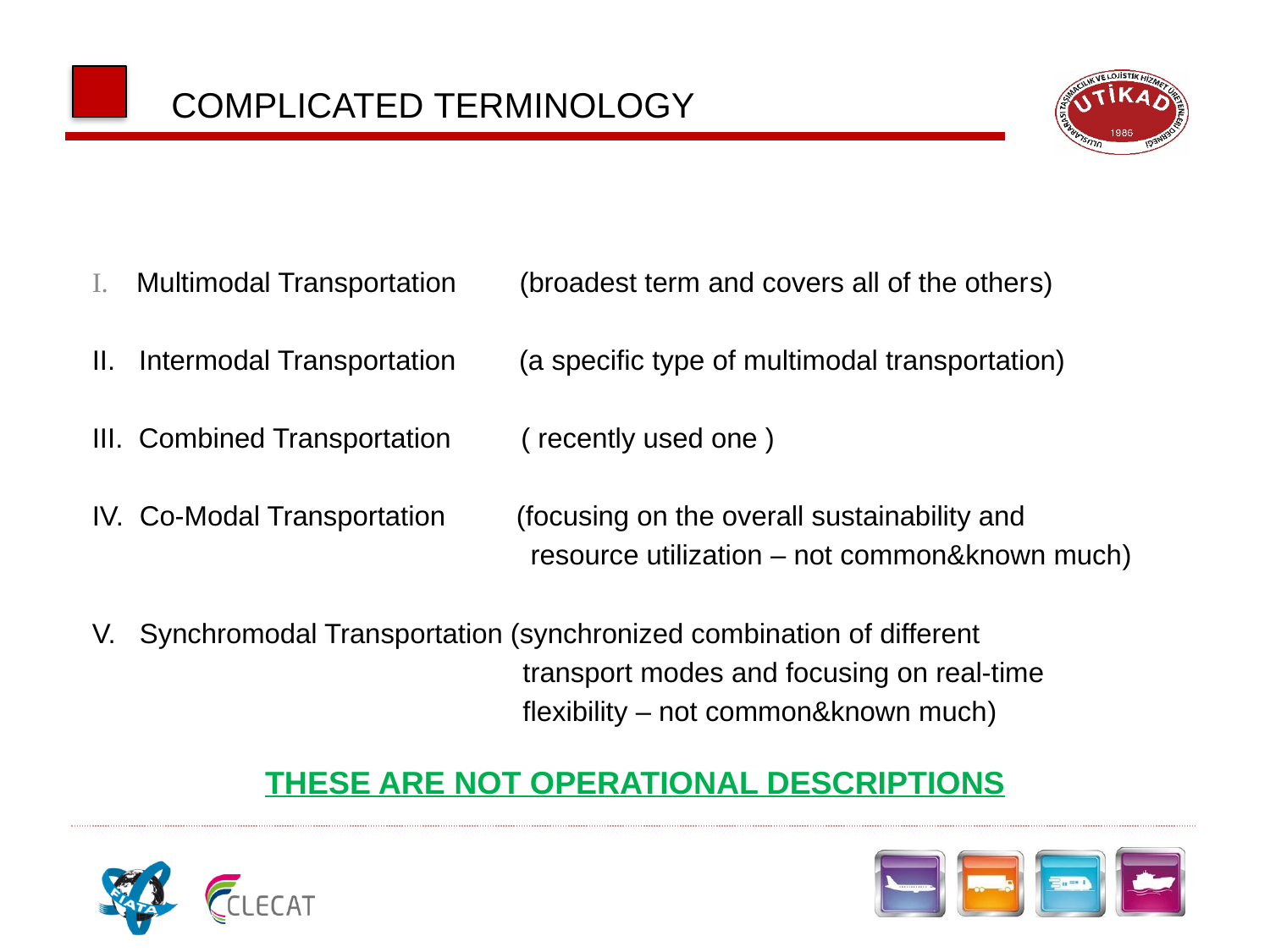

COMPLICATED TERMINOLOGY
I.    Multimodal Transportation        (broadest term and covers all of the others)

II.   Intermodal Transportation        (a specific type of multimodal transportation)

III.  Combined Transportation         ( recently used one )

IV.  Co-Modal Transportation         (focusing on the overall sustainability and
                                                        resource utilization – not common&known much)

V.   Synchromodal Transportation (synchronized combination of different
                                                       transport modes and focusing on real-time
                                                       flexibility – not common&known much)

THESE ARE NOT OPERATIONAL DESCRIPTIONS